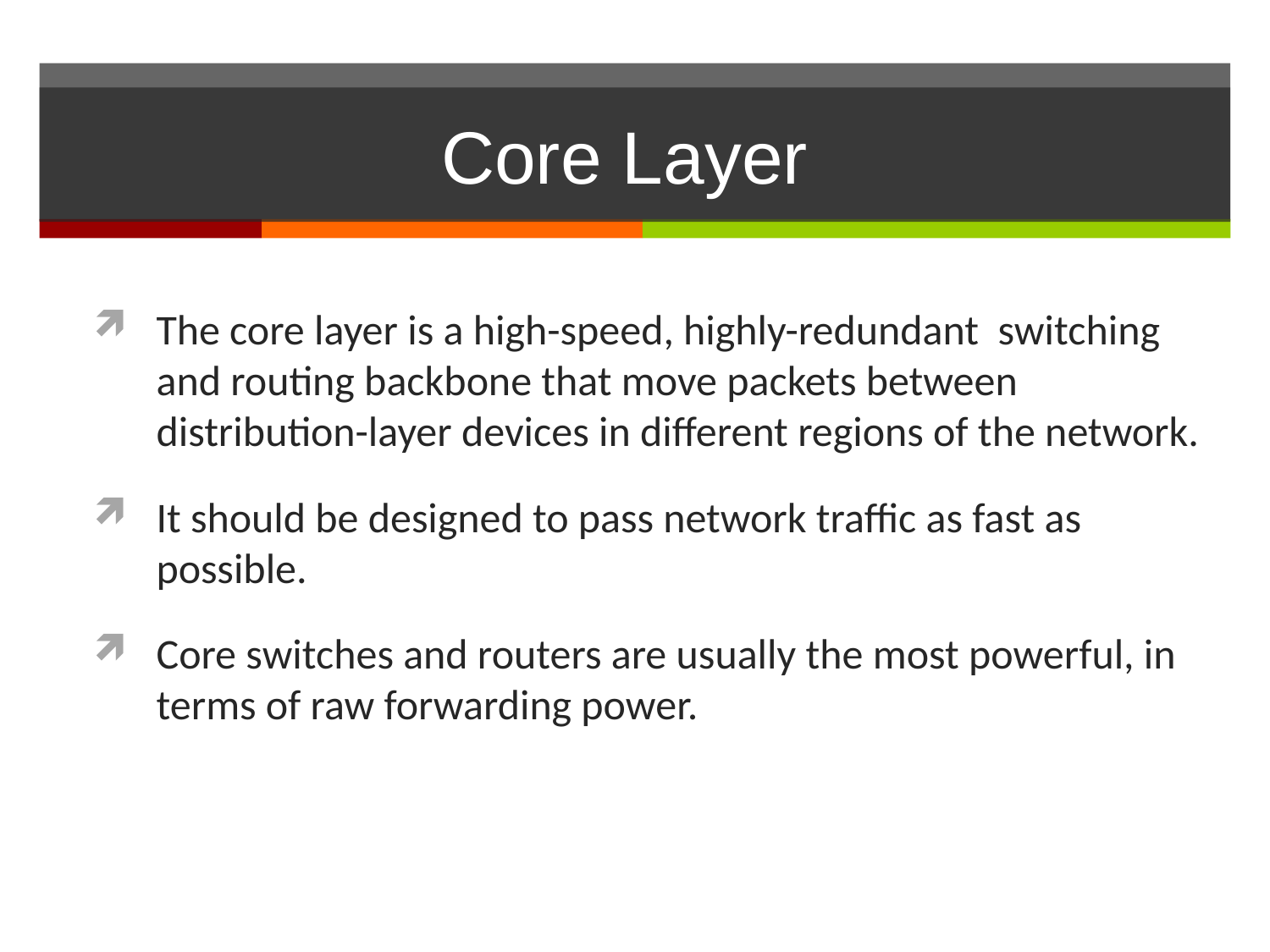

# Core Layer
The core layer is a high-speed, highly-redundant  switching and routing backbone that move packets between distribution-layer devices in different regions of the network.
It should be designed to pass network traffic as fast as possible.
Core switches and routers are usually the most powerful, in terms of raw forwarding power.